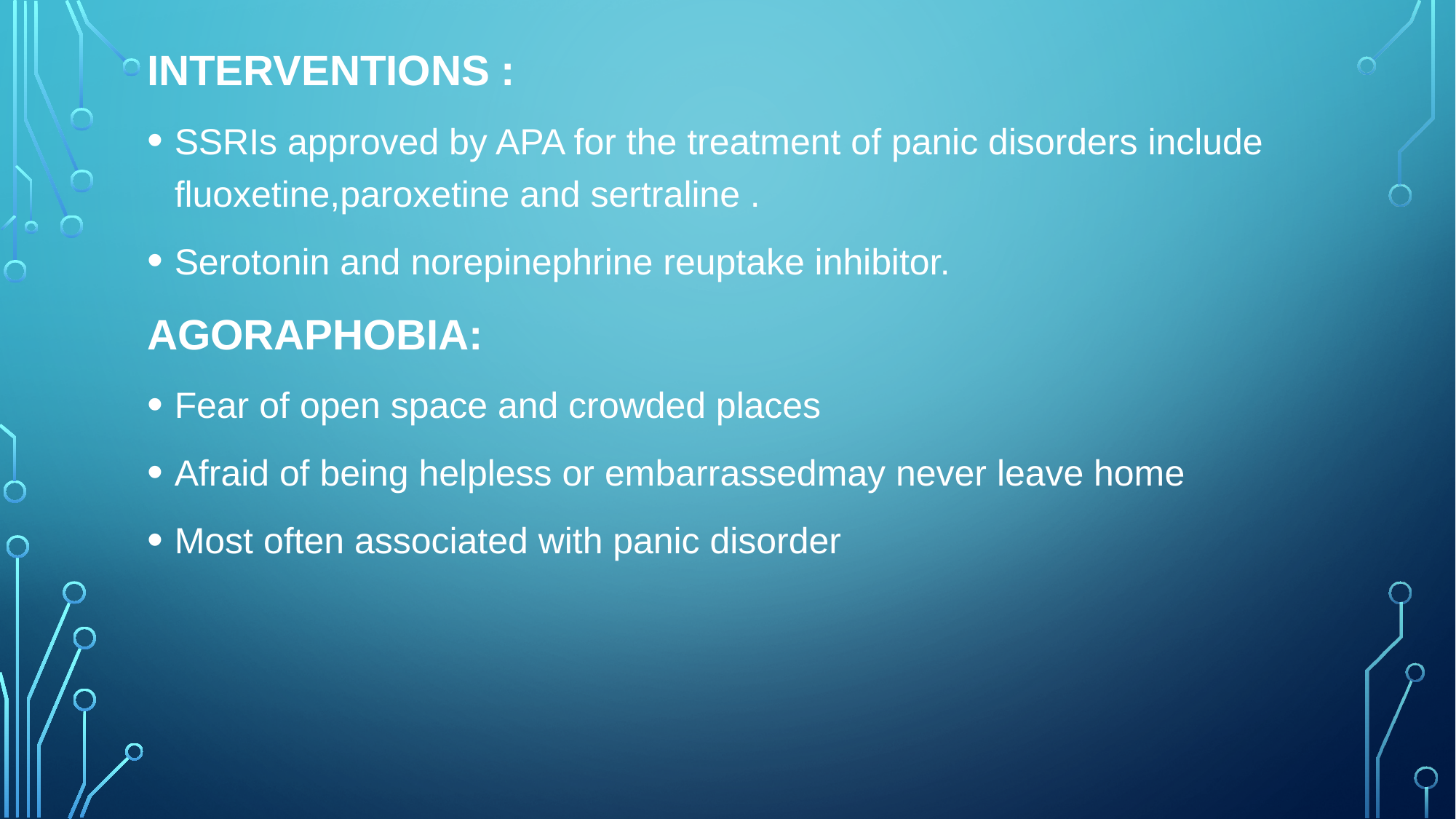

INTERVENTIONS :
SSRIs approved by APA for the treatment of panic disorders include fluoxetine,paroxetine and sertraline .
Serotonin and norepinephrine reuptake inhibitor.
AGORAPHOBIA:
Fear of open space and crowded places
Afraid of being helpless or embarrassedmay never leave home
Most often associated with panic disorder